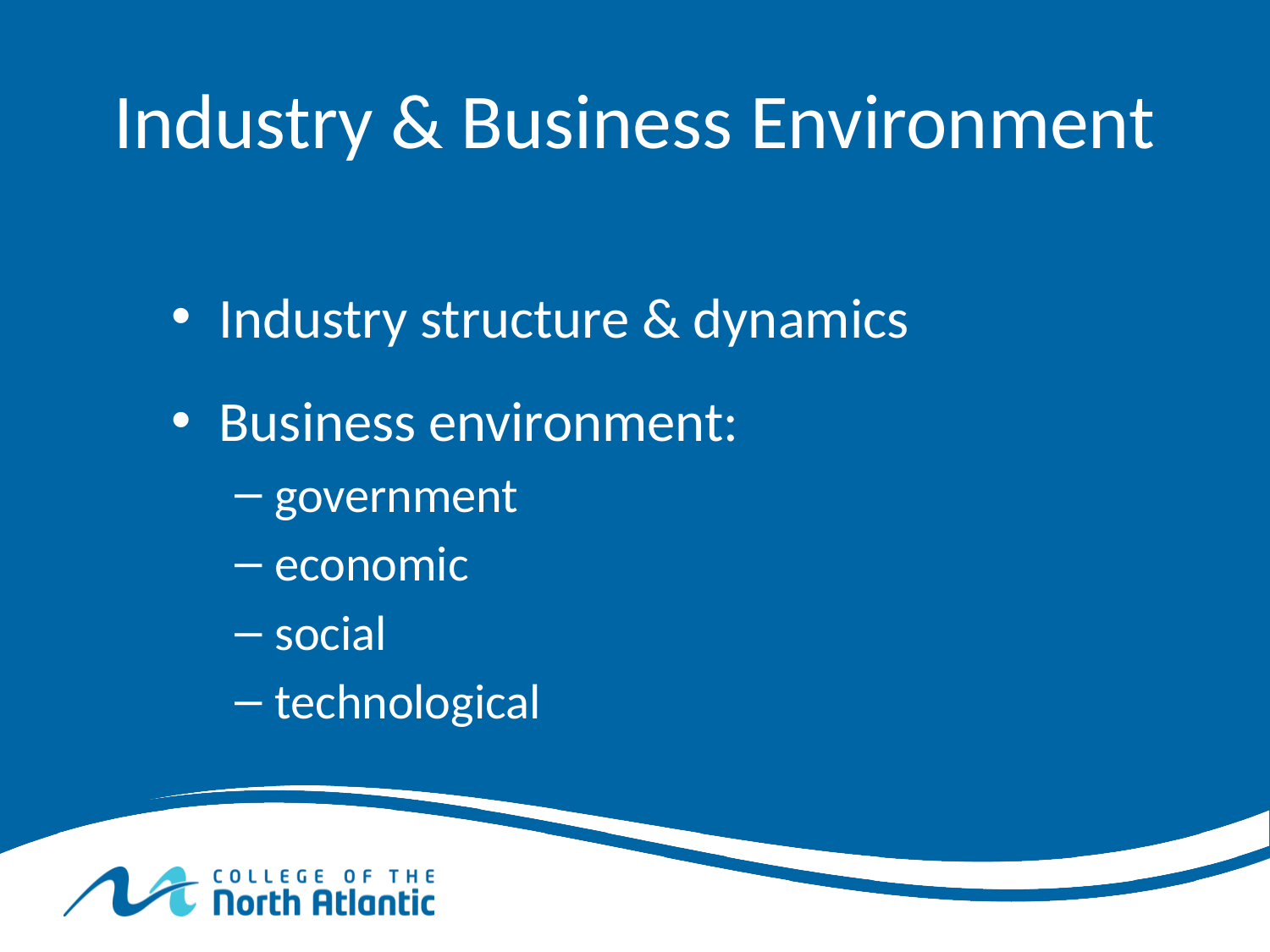

# Industry & Business Environment
Industry structure & dynamics

Business environment:
government
economic
social
technological